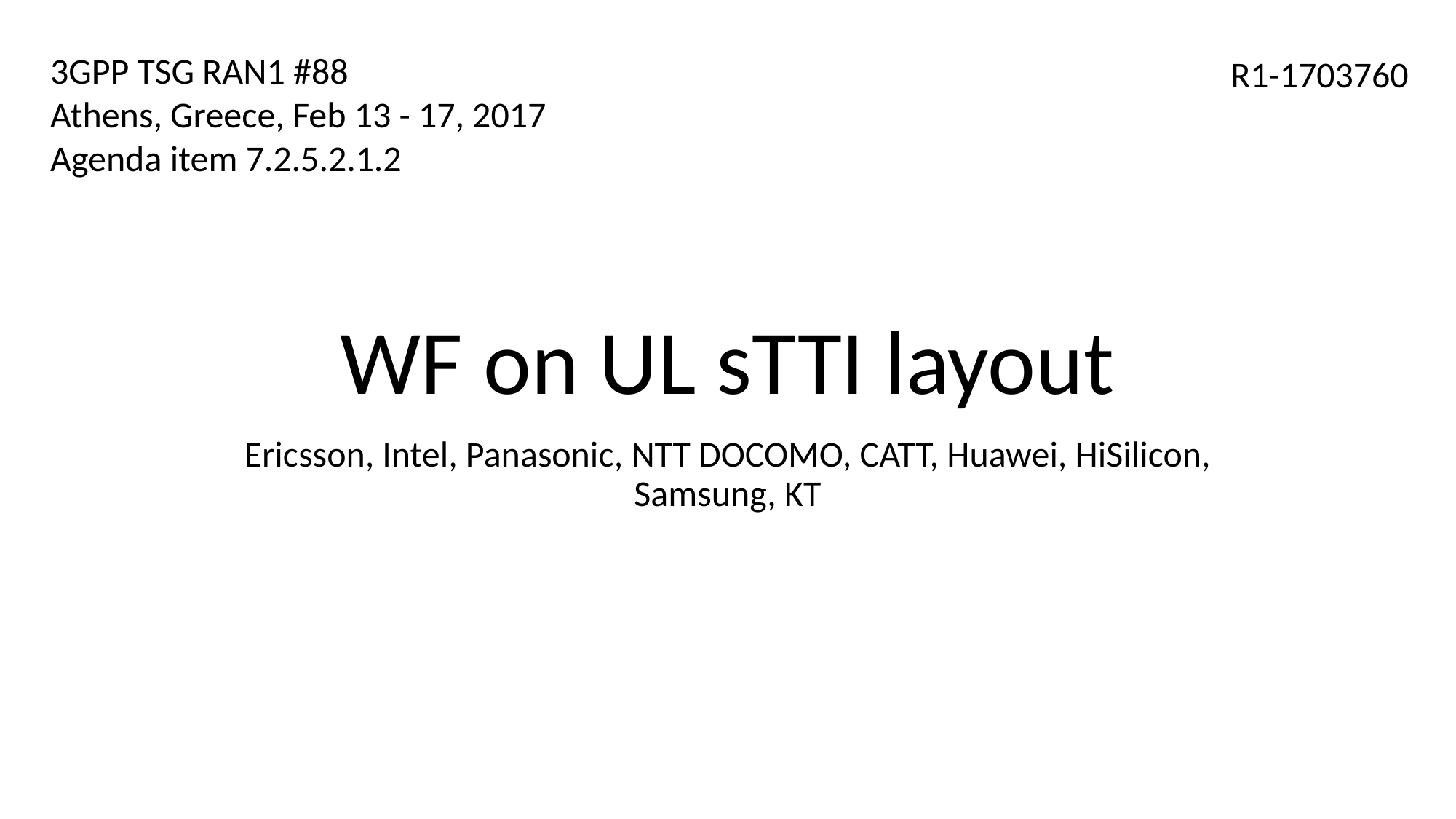

3GPP TSG RAN1 #88
Athens, Greece, Feb 13 - 17, 2017
Agenda item 7.2.5.2.1.2
R1-1703760
# WF on UL sTTI layout
Ericsson, Intel, Panasonic, NTT DOCOMO, CATT, Huawei, HiSilicon, Samsung, KT